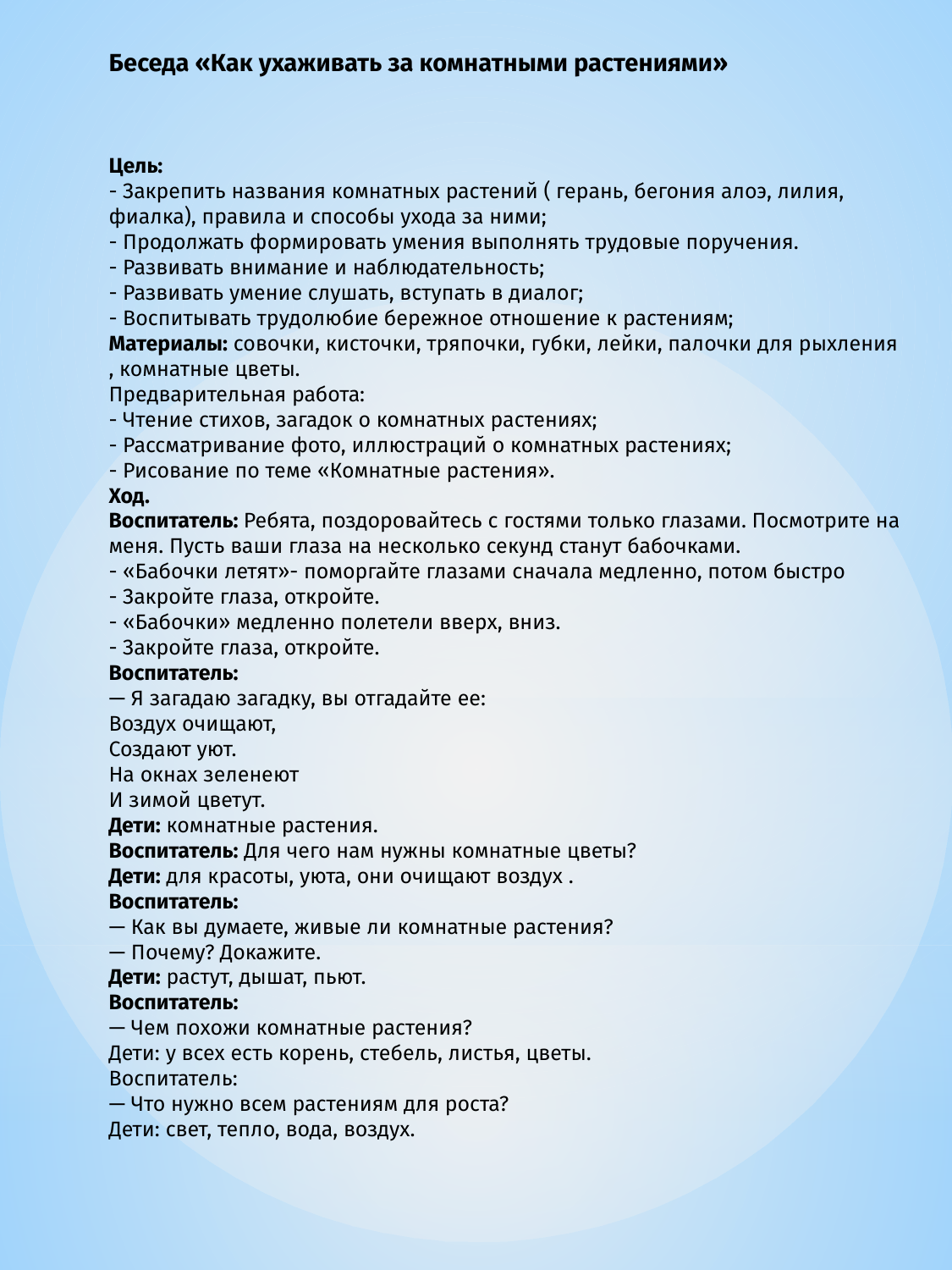

# Беседа «Как ухаживать за комнатными растениями» Цель: - Закрепить названия комнатных растений ( герань, бегония алоэ, лилия, фиалка), правила и способы ухода за ними; - Продолжать формировать умения выполнять трудовые поручения. - Развивать внимание и наблюдательность; - Развивать умение слушать, вступать в диалог; - Воспитывать трудолюбие бережное отношение к растениям; Материалы: совочки, кисточки, тряпочки, губки, лейки, палочки для рыхления , комнатные цветы. Предварительная работа:  - Чтение стихов, загадок о комнатных растениях; - Рассматривание фото, иллюстраций о комнатных растениях; - Рисование по теме «Комнатные растения». Ход. Воспитатель: Ребята, поздоровайтесь с гостями только глазами. Посмотрите на меня. Пусть ваши глаза на несколько секунд станут бабочками. - «Бабочки летят»- поморгайте глазами сначала медленно, потом быстро - Закройте глаза, откройте.  - «Бабочки» медленно полетели вверх, вниз.  - Закройте глаза, откройте. Воспитатель:  — Я загадаю загадку, вы отгадайте ее: Воздух очищают, Создают уют. На окнах зеленеют И зимой цветут. Дети: комнатные растения. Воспитатель: Для чего нам нужны комнатные цветы? Дети: для красоты, уюта, они очищают воздух . Воспитатель: — Как вы думаете, живые ли комнатные растения? — Почему? Докажите. Дети: растут, дышат, пьют. Воспитатель: — Чем похожи комнатные растения? Дети: у всех есть корень, стебель, листья, цветы. Воспитатель: — Что нужно всем растениям для роста? Дети: свет, тепло, вода, воздух.